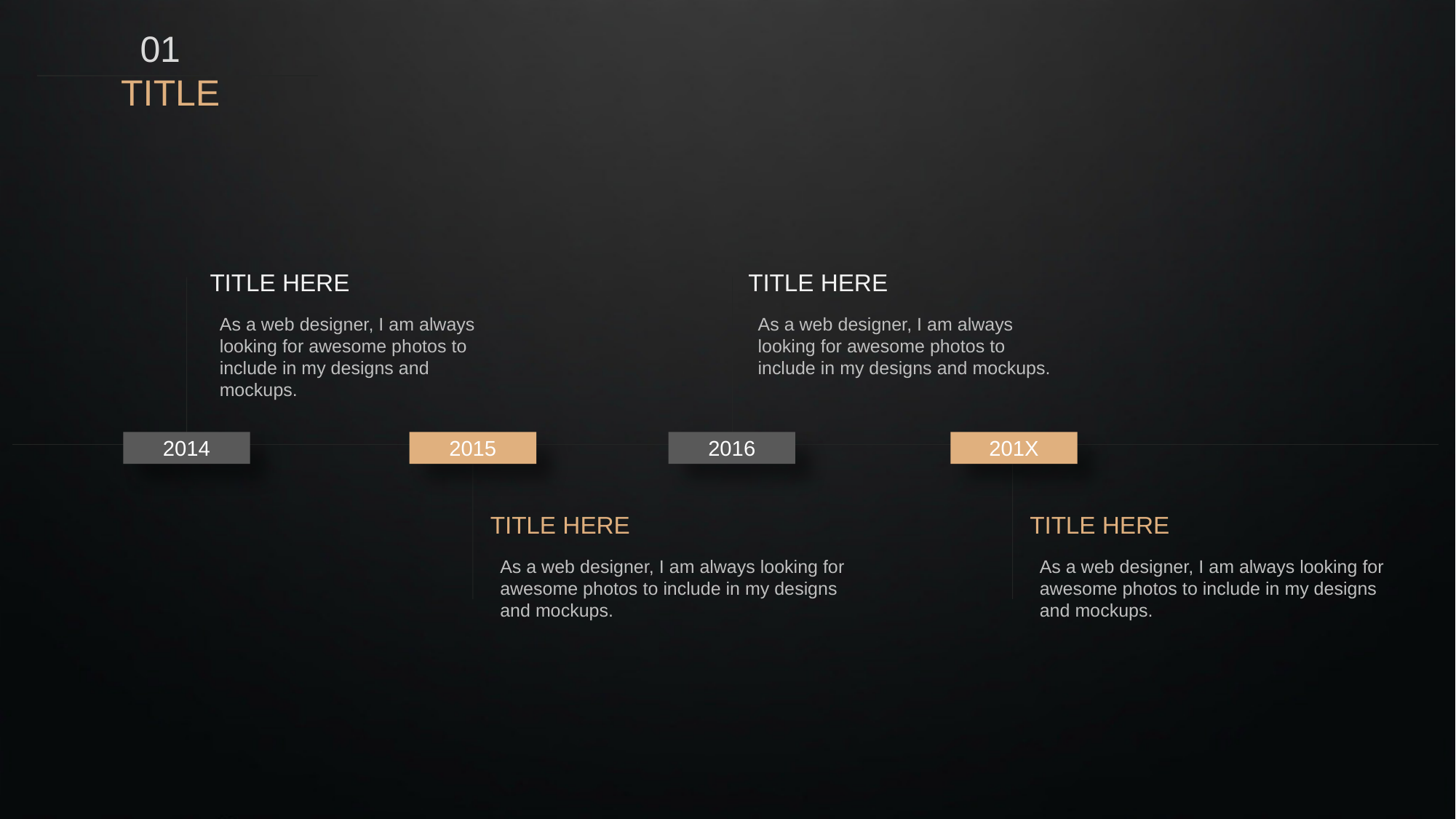

01   TITLE
TITLE HERE
TITLE HERE
As a web designer, I am always looking for awesome photos to include in my designs and mockups.
As a web designer, I am always looking for awesome photos to include in my designs and mockups.
2014
2015
2016
201X
TITLE HERE
TITLE HERE
As a web designer, I am always looking for awesome photos to include in my designs and mockups.
As a web designer, I am always looking for awesome photos to include in my designs and mockups.